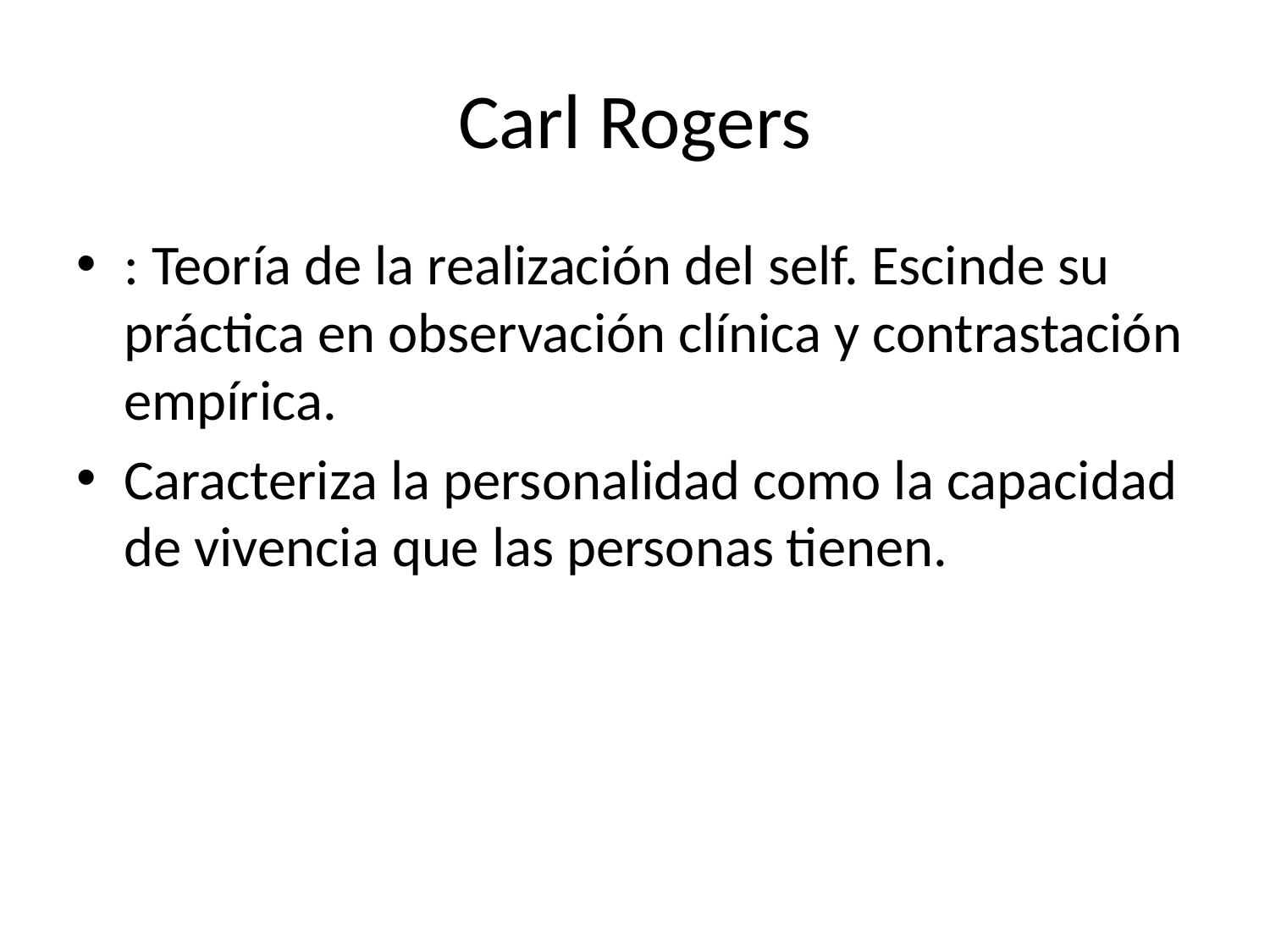

# Carl Rogers
: Teoría de la realización del self. Escinde su práctica en observación clínica y contrastación empírica.
Caracteriza la personalidad como la capacidad de vivencia que las personas tienen.